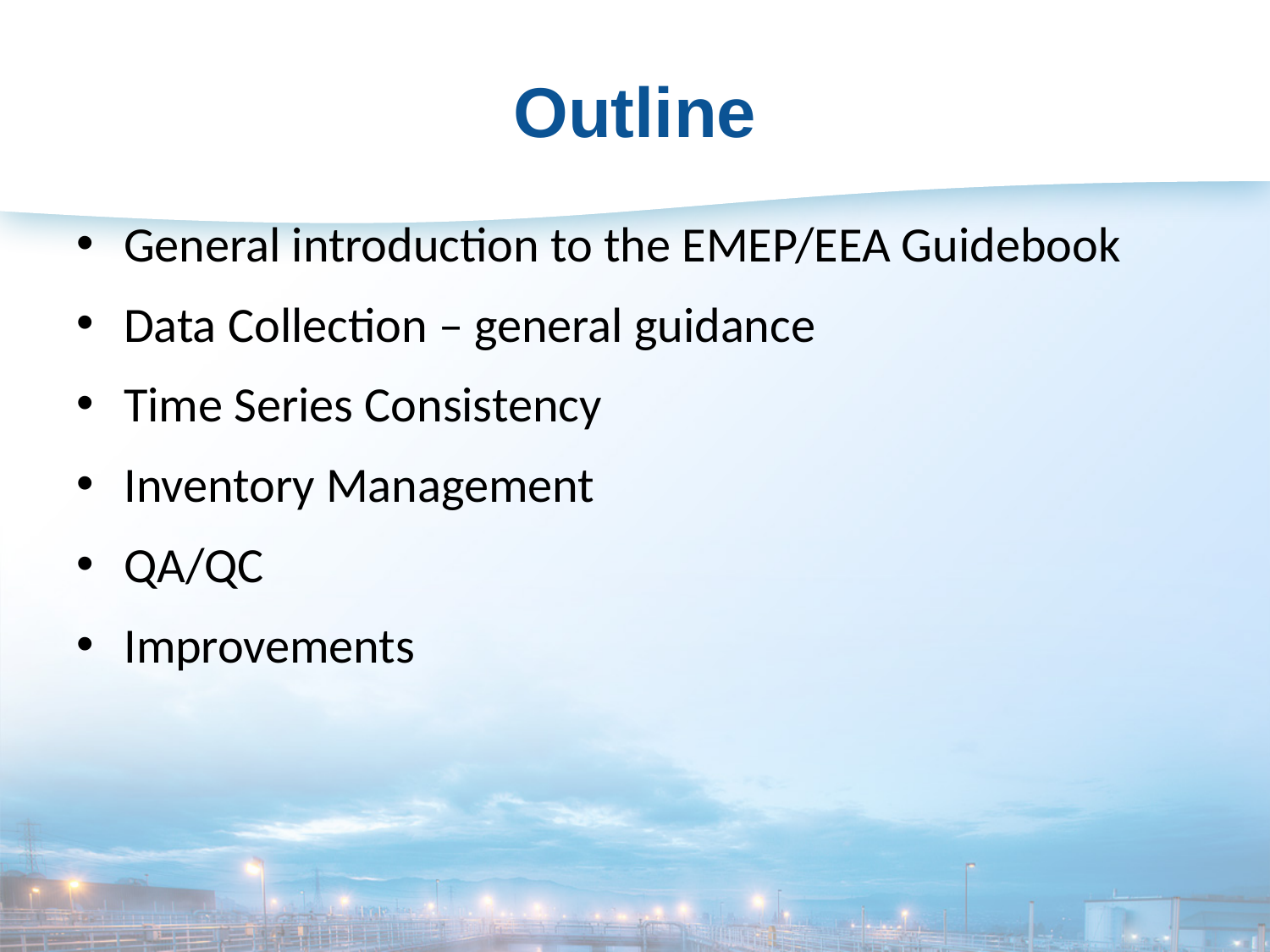

# Outline
General introduction to the EMEP/EEA Guidebook
Data Collection – general guidance
Time Series Consistency
Inventory Management
QA/QC
Improvements